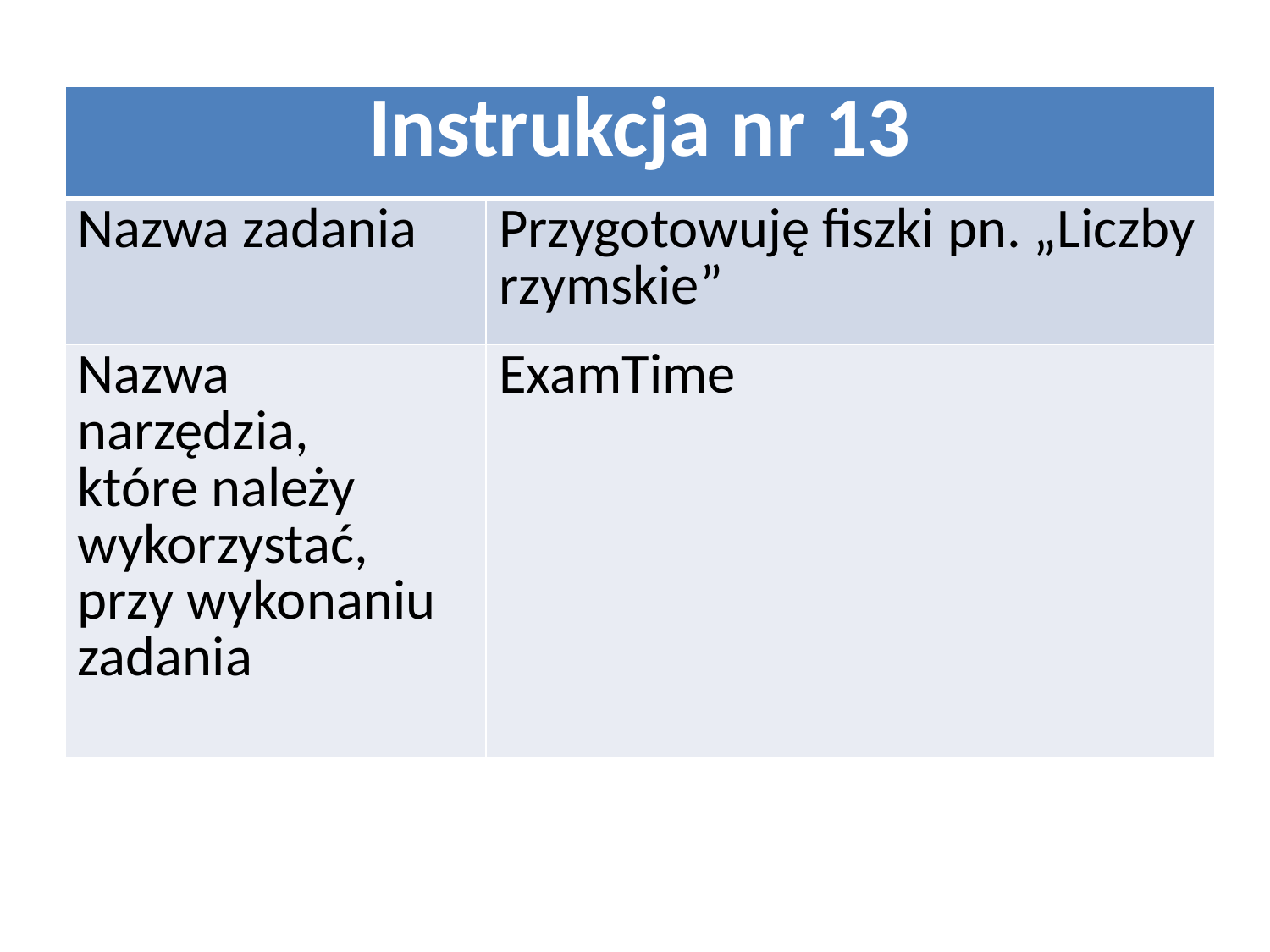

| Instrukcja nr 13 |  |
| --- | --- |
| Nazwa zadania | Przygotowuję fiszki pn. „Liczby rzymskie” |
| Nazwa narzędzia, które należy wykorzystać, przy wykonaniu zadania | ExamTime |